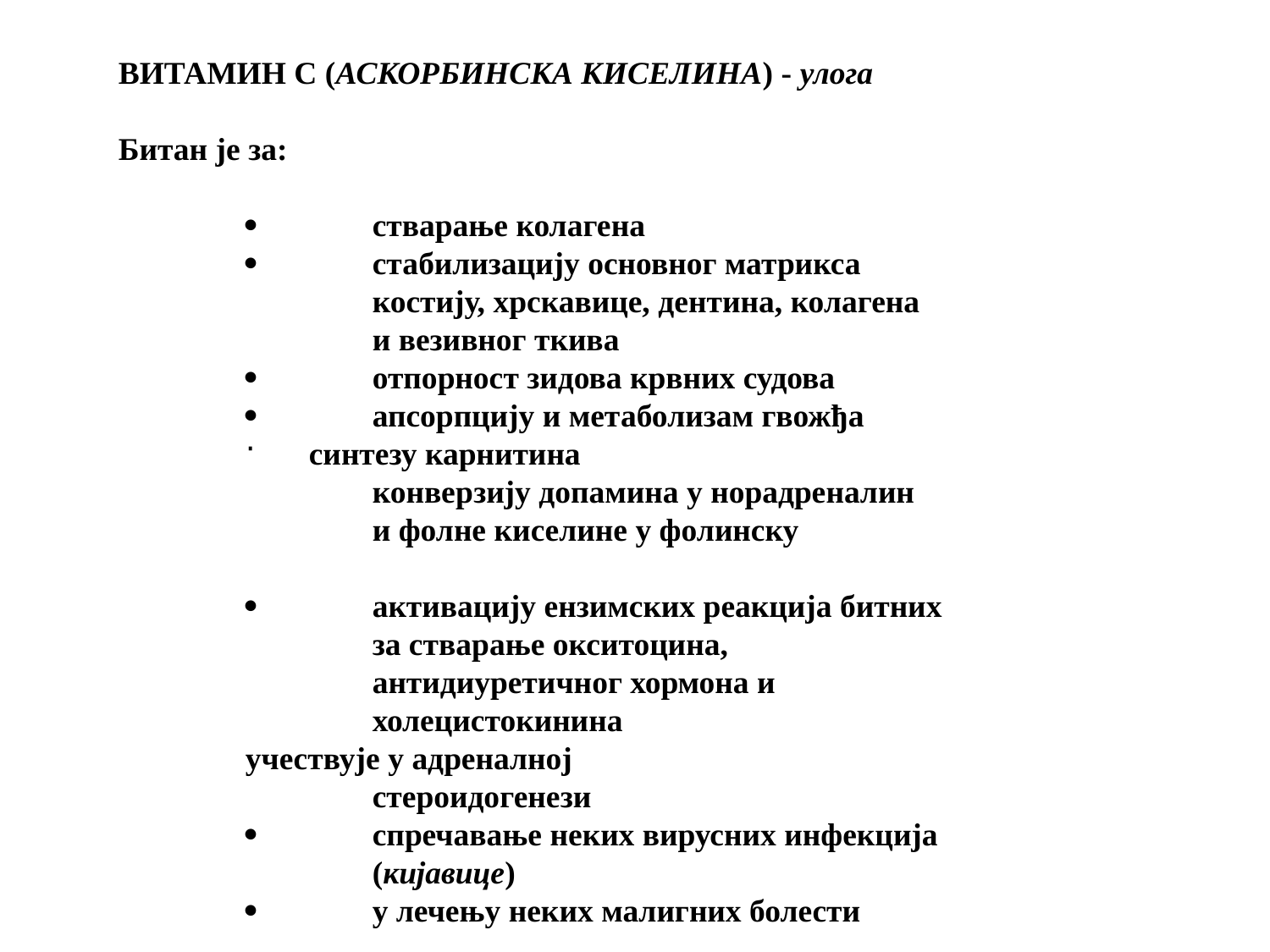

ВИТАМИН C (АСКОРБИНСКА КИСЕЛИНА) - улога

Битан је за:

•	стварање колагена
•	стабилизацију основног матрикса
	костију, хрскавице, дентина, колагена
	и везивног ткива
•	отпорност зидова крвних судова
•	апсорпцију и метаболизам гвожђа
синтезу карнитина
	конверзију допамина у норадреналин
	и фолне киселине у фолинску

•	активацију ензимских реакција битних
	за стварање окситоцина,
	антидиуретичног хормона и
	холецистокинина
учествује у адреналној
	стероидогенези
•	спречавање неких вирусних инфекција
	(кијавице)
•	у лечењу неких малигних болести